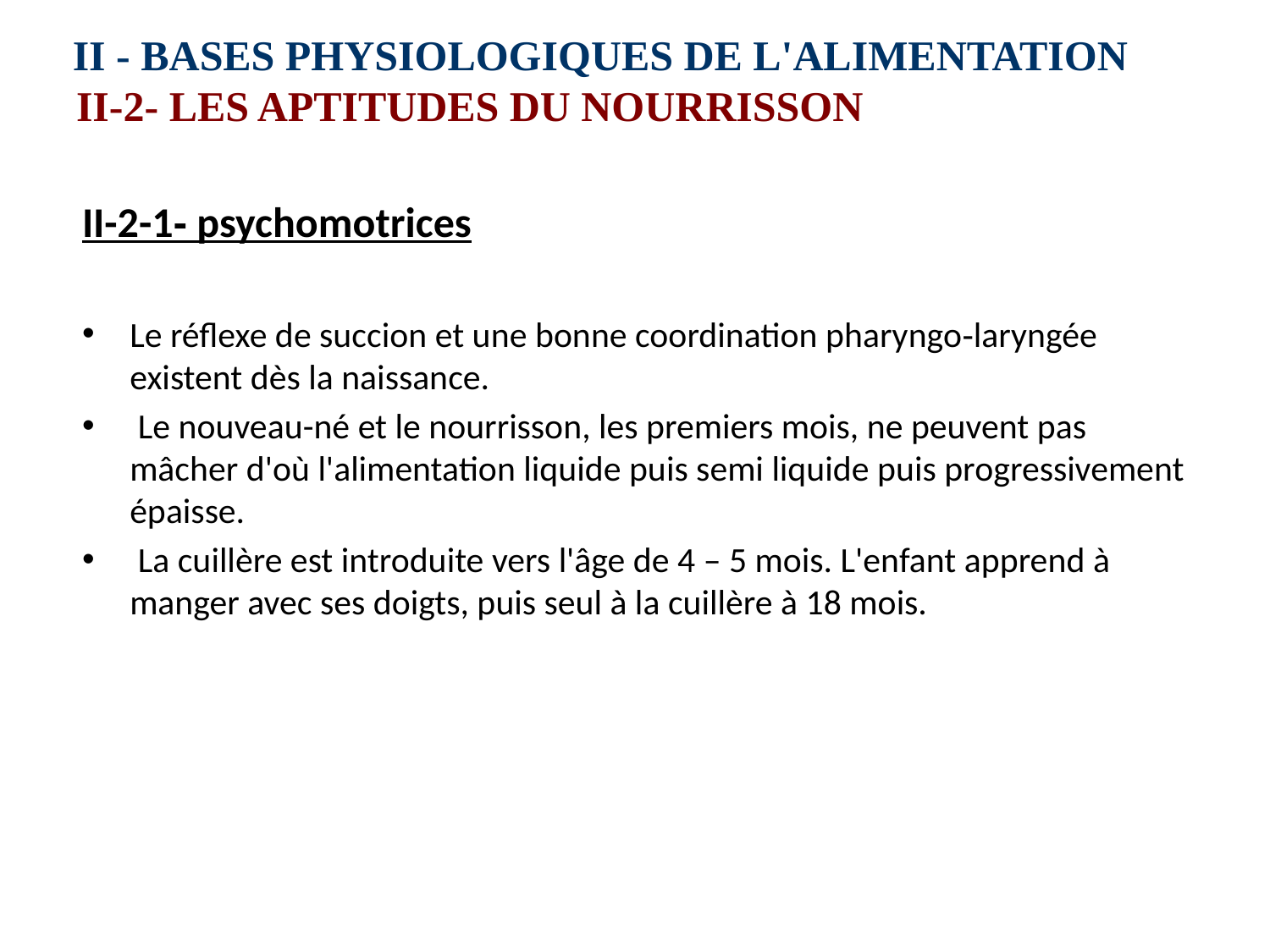

# II ‑ BASES PHYSIOLOGIQUES DE L'ALIMENTATION II-2‑ LES APTITUDES DU NOURRISSON
II-2-1‑ psychomotrices

Le réflexe de succion et une bonne coordination pharyngo‑laryngée existent dès la naissance.
 Le nouveau-né et le nourrisson, les premiers mois, ne peuvent pas mâcher d'où l'alimentation liquide puis semi liquide puis progressivement épaisse.
 La cuillère est introduite vers l'âge de 4 – 5 mois. L'enfant apprend à manger avec ses doigts, puis seul à la cuillère à 18 mois.